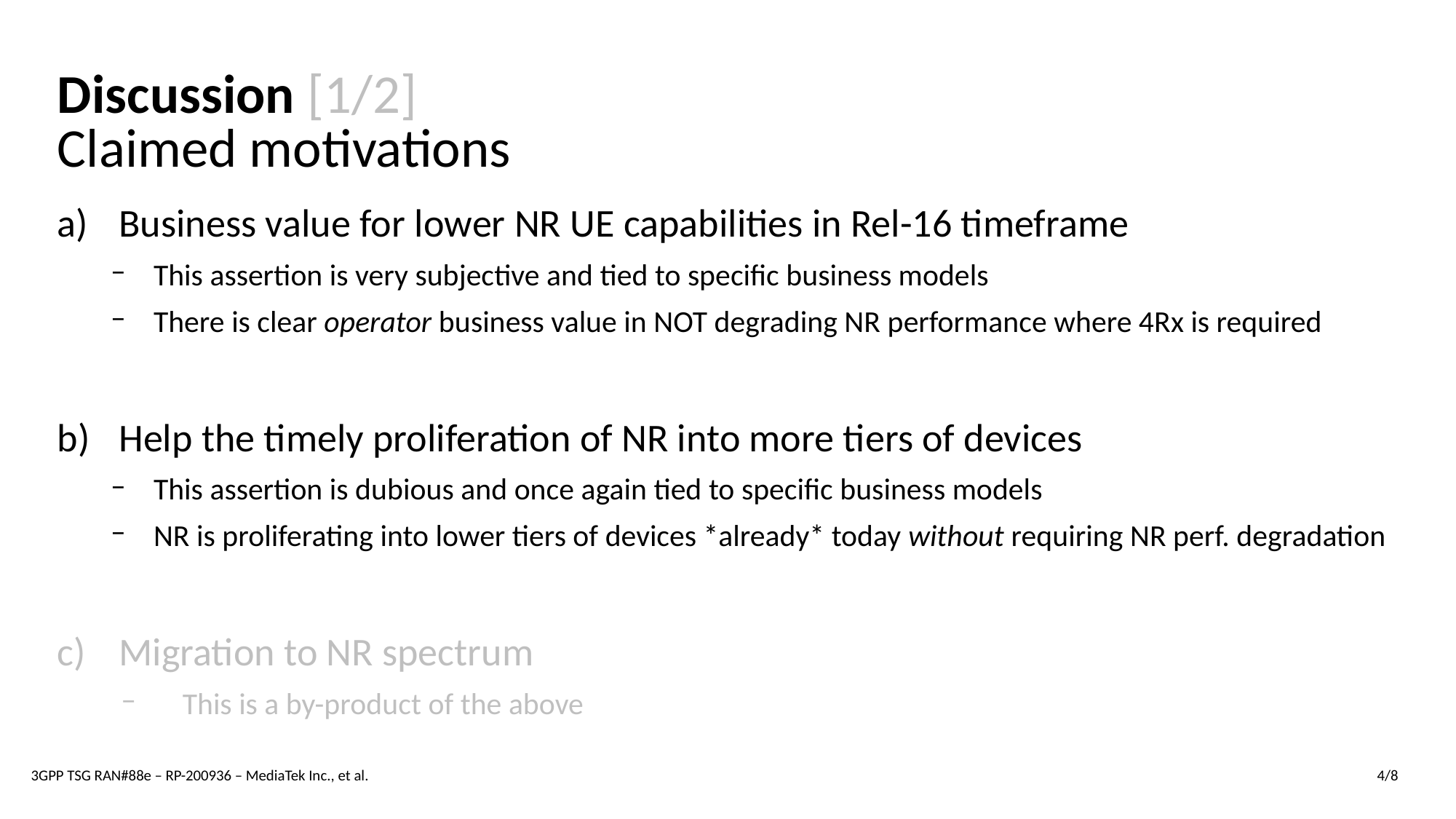

# Discussion [1/2] Claimed motivations
Business value for lower NR UE capabilities in Rel-16 timeframe
This assertion is very subjective and tied to specific business models
There is clear operator business value in NOT degrading NR performance where 4Rx is required

Help the timely proliferation of NR into more tiers of devices
This assertion is dubious and once again tied to specific business models
NR is proliferating into lower tiers of devices *already* today without requiring NR perf. degradation

Migration to NR spectrum
This is a by-product of the above

4/8
3GPP TSG RAN#88e – RP-200936 – MediaTek Inc., et al.